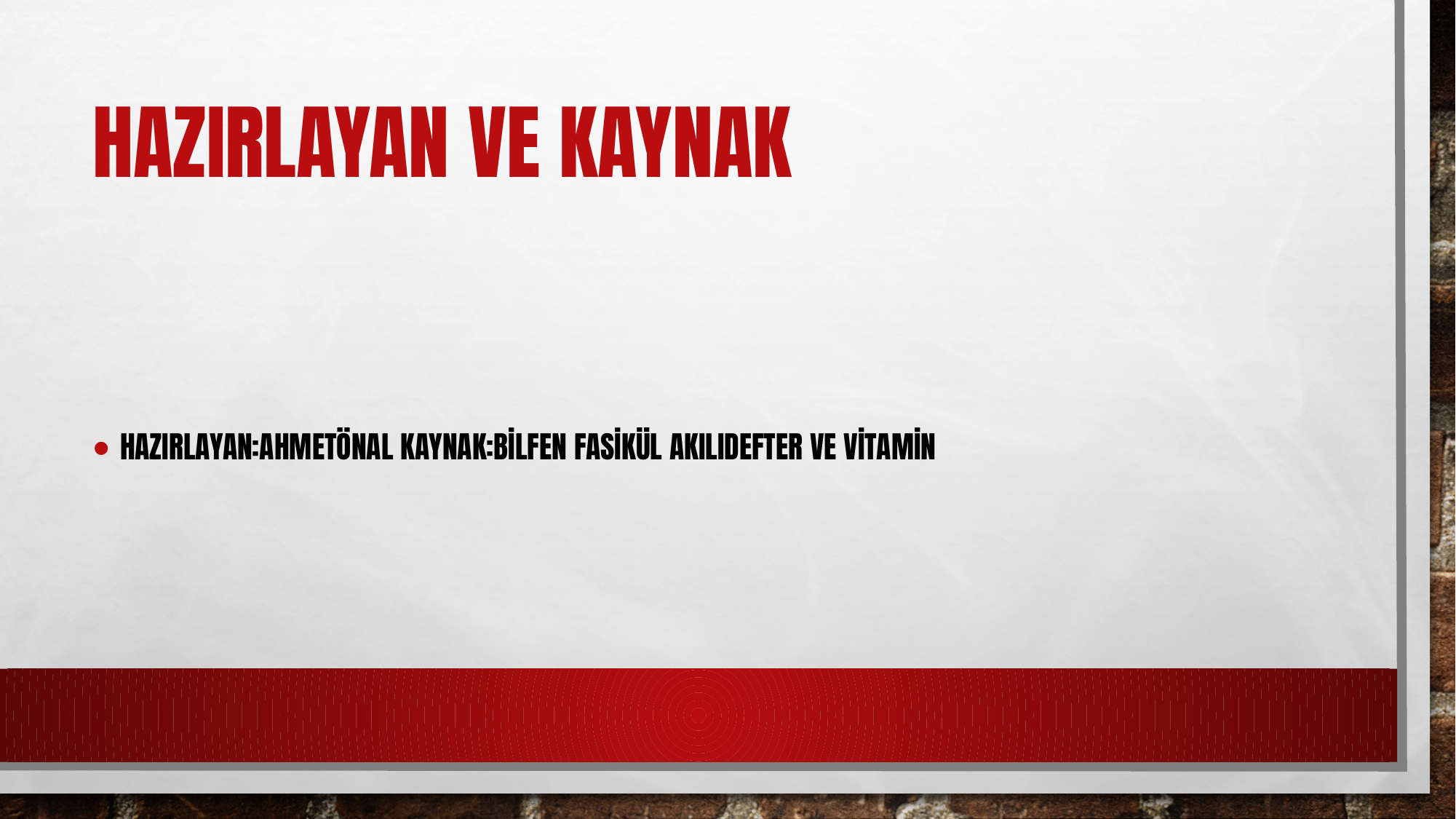

# Hazırlayan ve kaynak
Hazırlayan:ahmetÖNAL KAYNAK:BİLFEN FASİKÜL AKILIDEFTER VE VİTAMİN